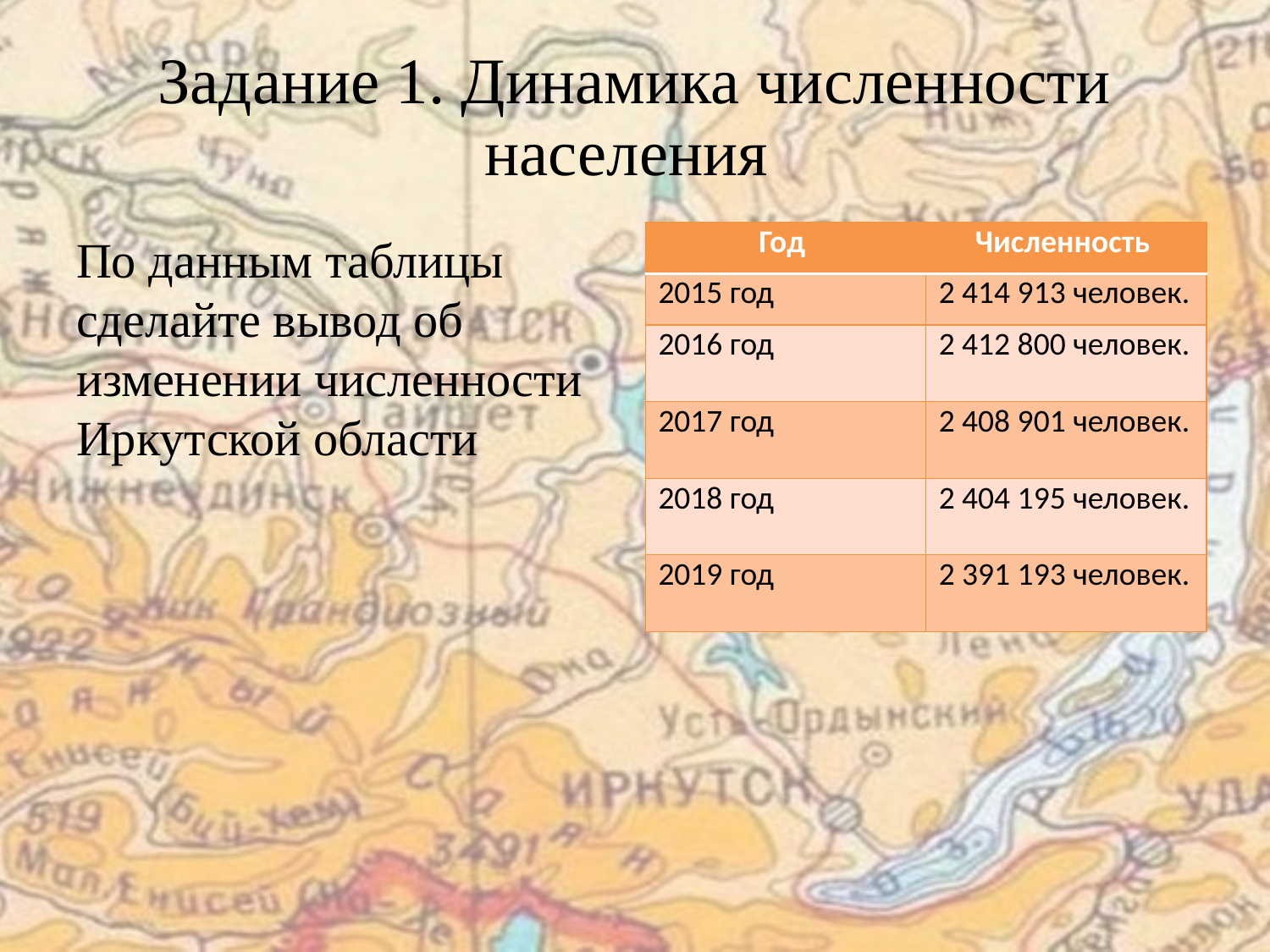

# Задание 1. Динамика численности населения
По данным таблицы сделайте вывод об изменении численности Иркутской области
| Год | Численность |
| --- | --- |
| 2015 год | 2 414 913 человек. |
| 2016 год | 2 412 800 человек. |
| 2017 год | 2 408 901 человек. |
| 2018 год | 2 404 195 человек. |
| 2019 год | 2 391 193 человек. |